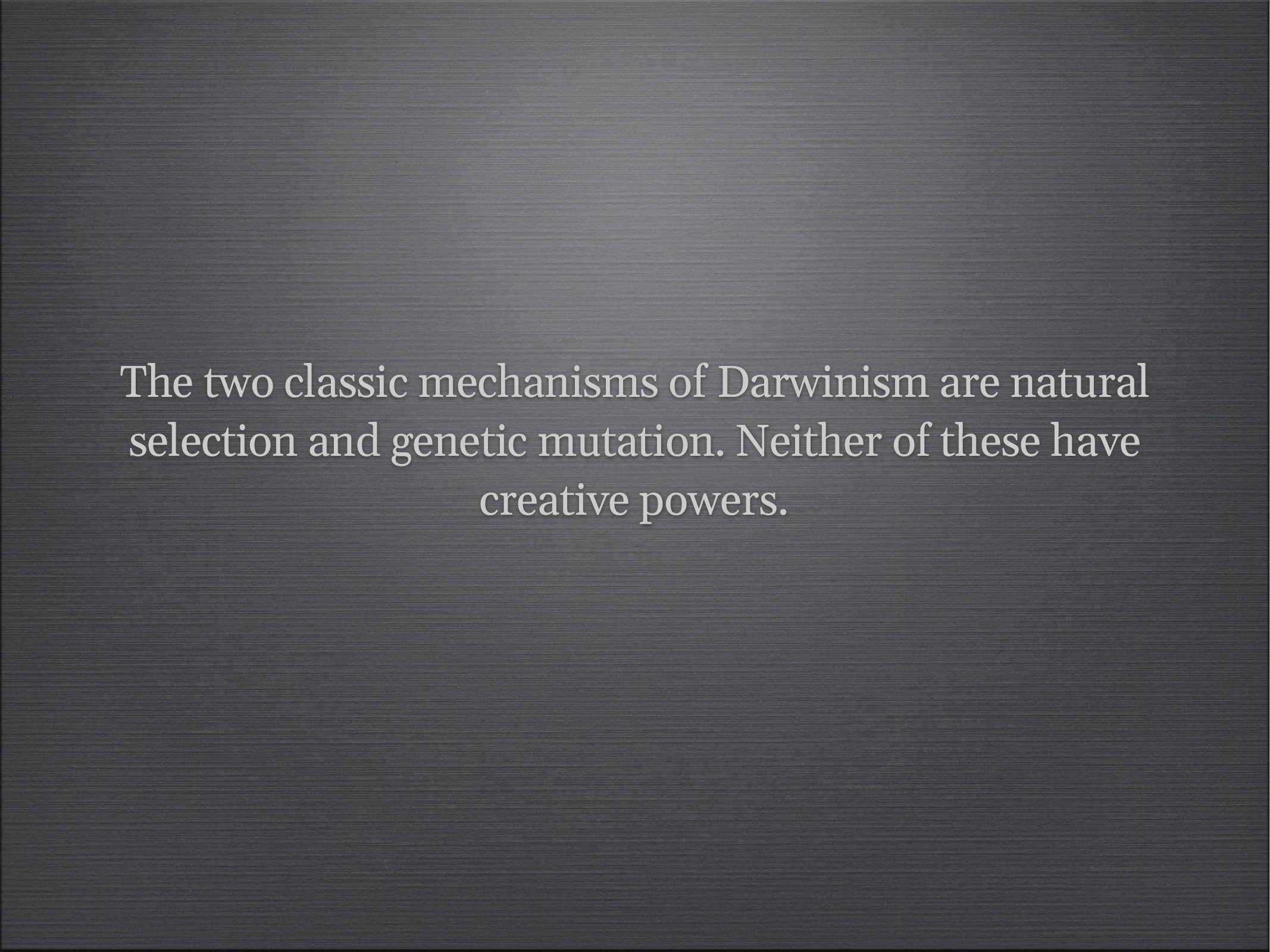

The two classic mechanisms of Darwinism are natural selection and genetic mutation. Neither of these have creative powers.